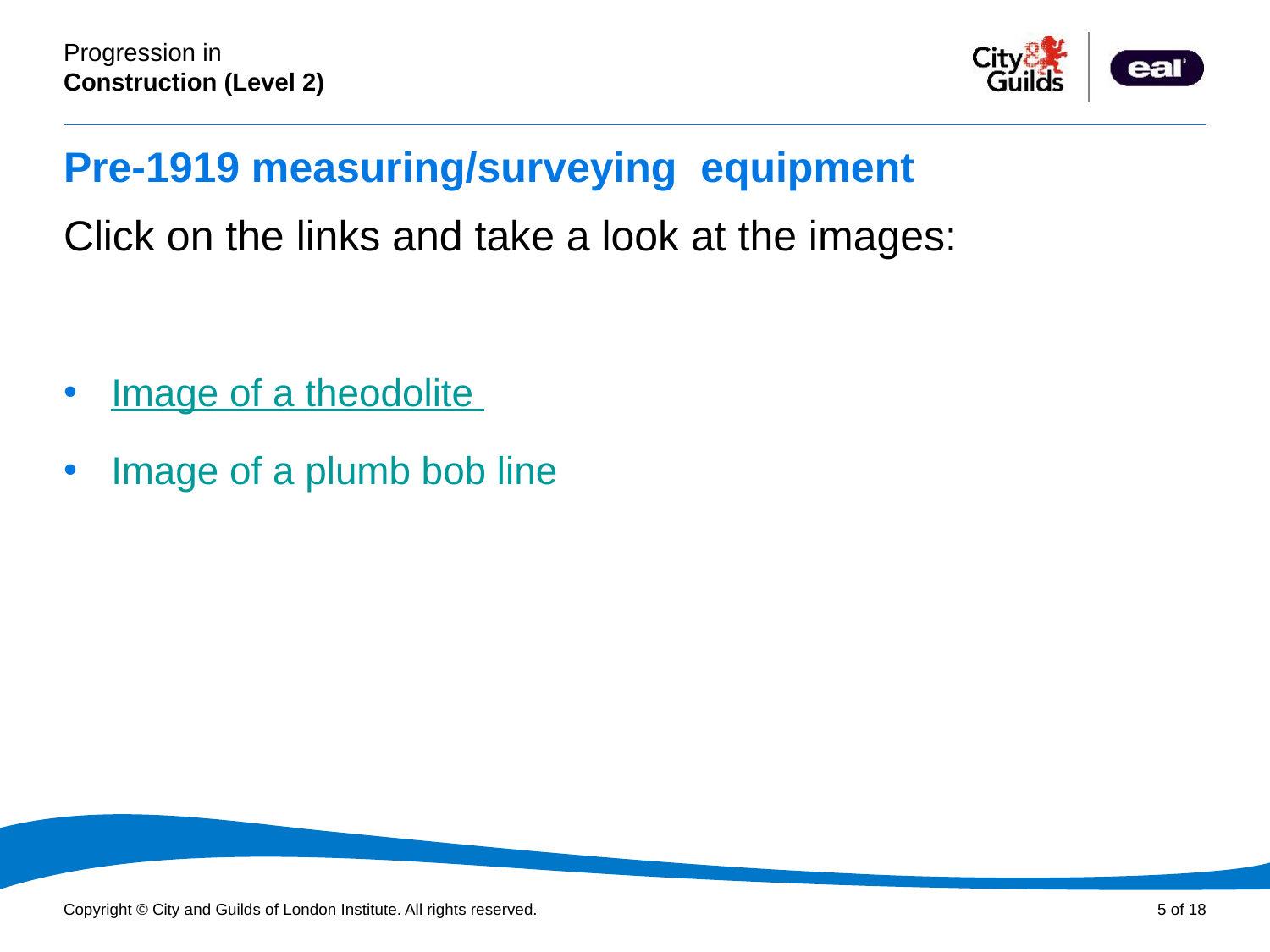

# Pre-1919 measuring/surveying  equipment
Click on the links and take a look at the images:

Image of a theodolite
Image of a plumb bob line